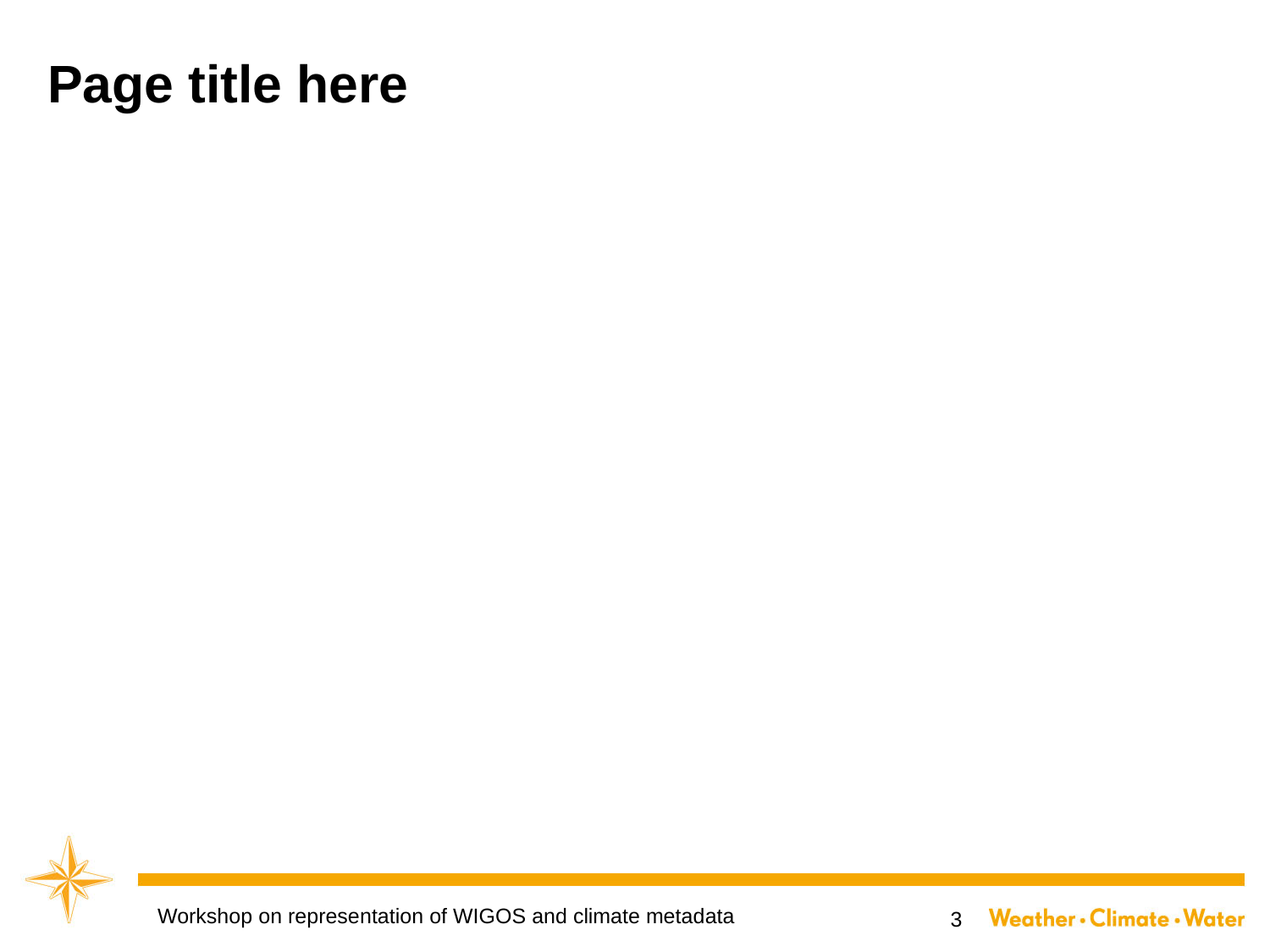

# Page title here

Workshop on representation of WIGOS and climate metadata
3